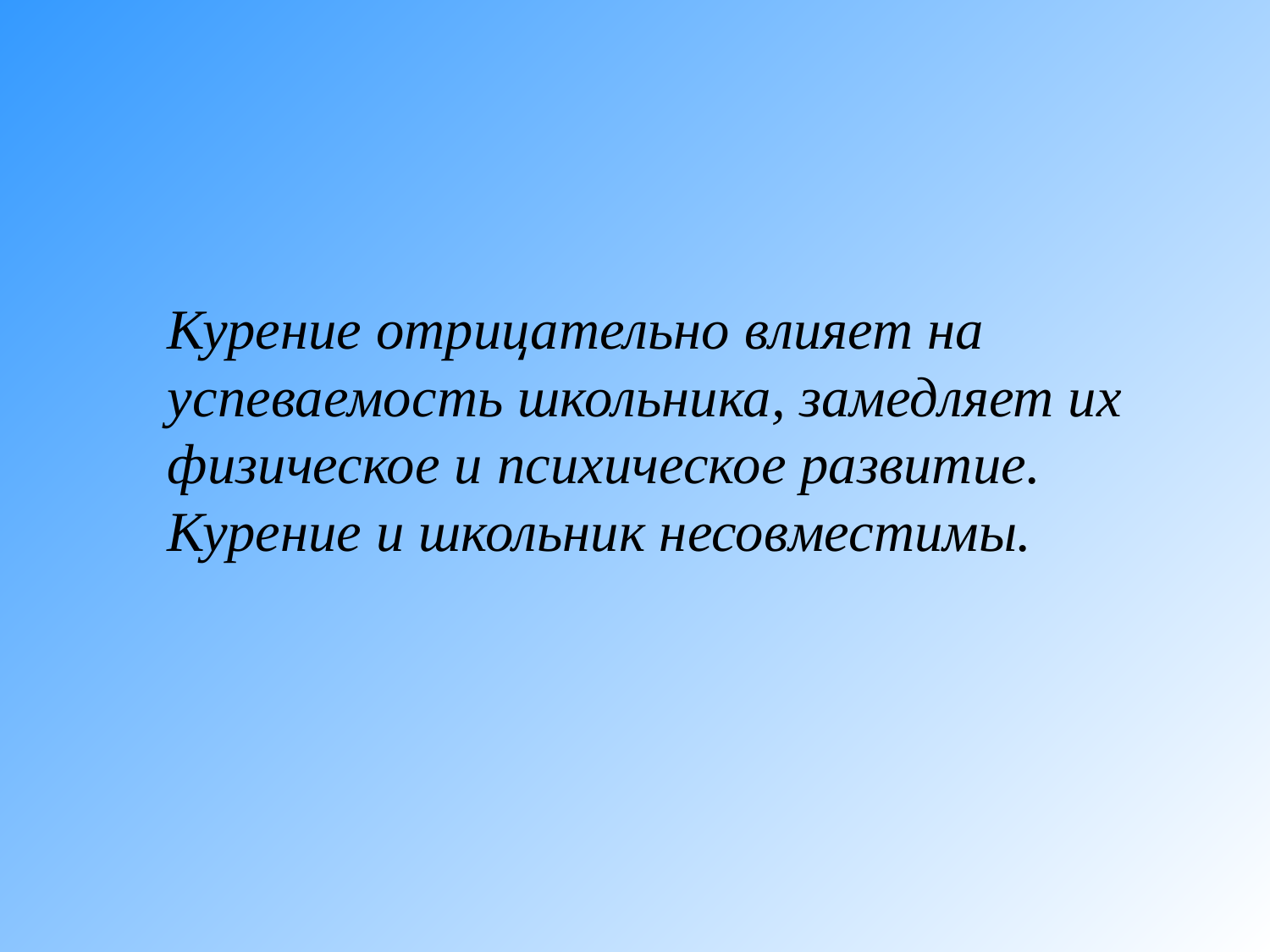

Курение отрицательно влияет на успеваемость школьника, замедляет их физическое и психическое развитие. Курение и школьник несовместимы.